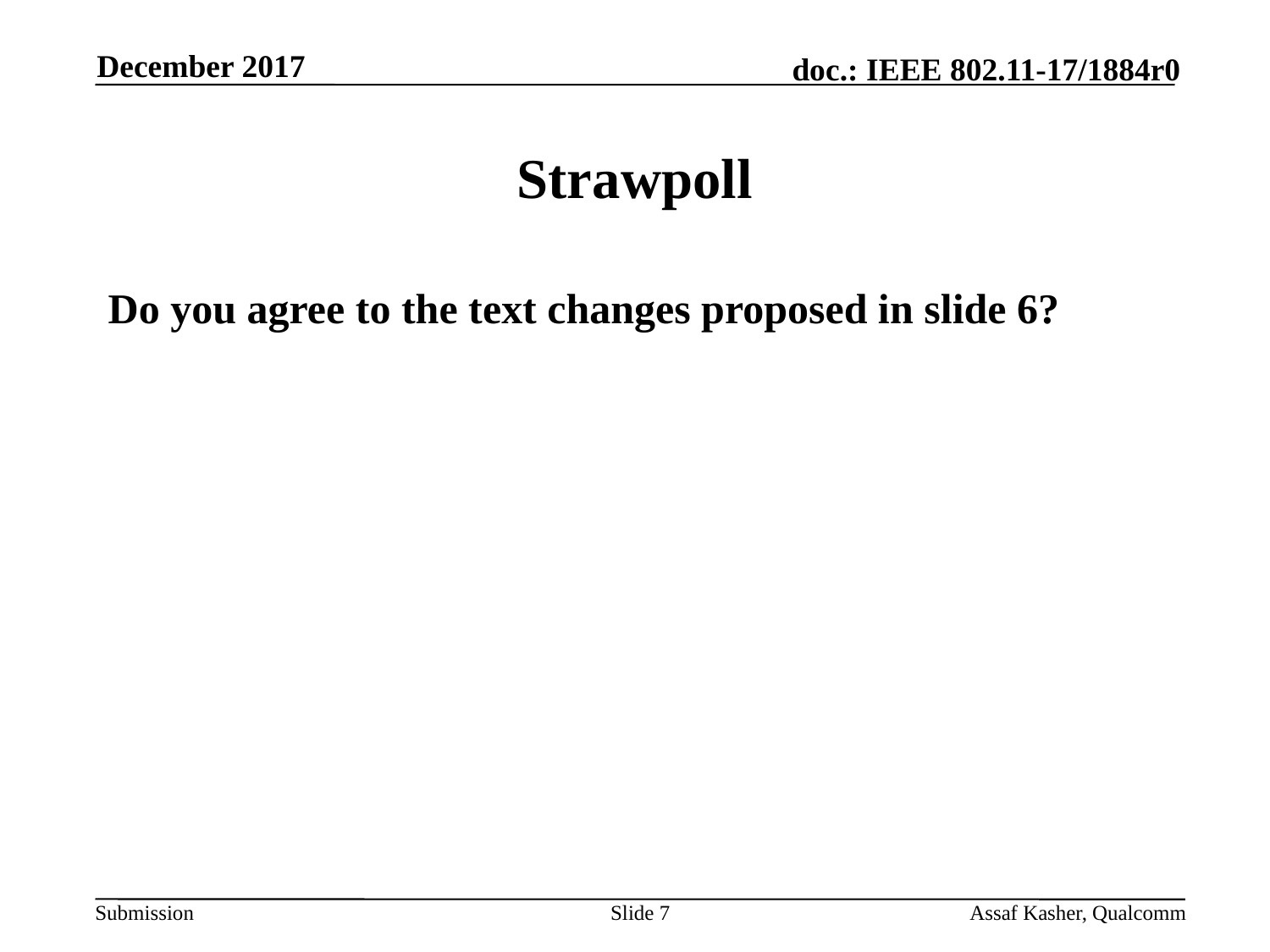

December 2017
# Strawpoll
Do you agree to the text changes proposed in slide 6?

Slide 7
Assaf Kasher, Qualcomm